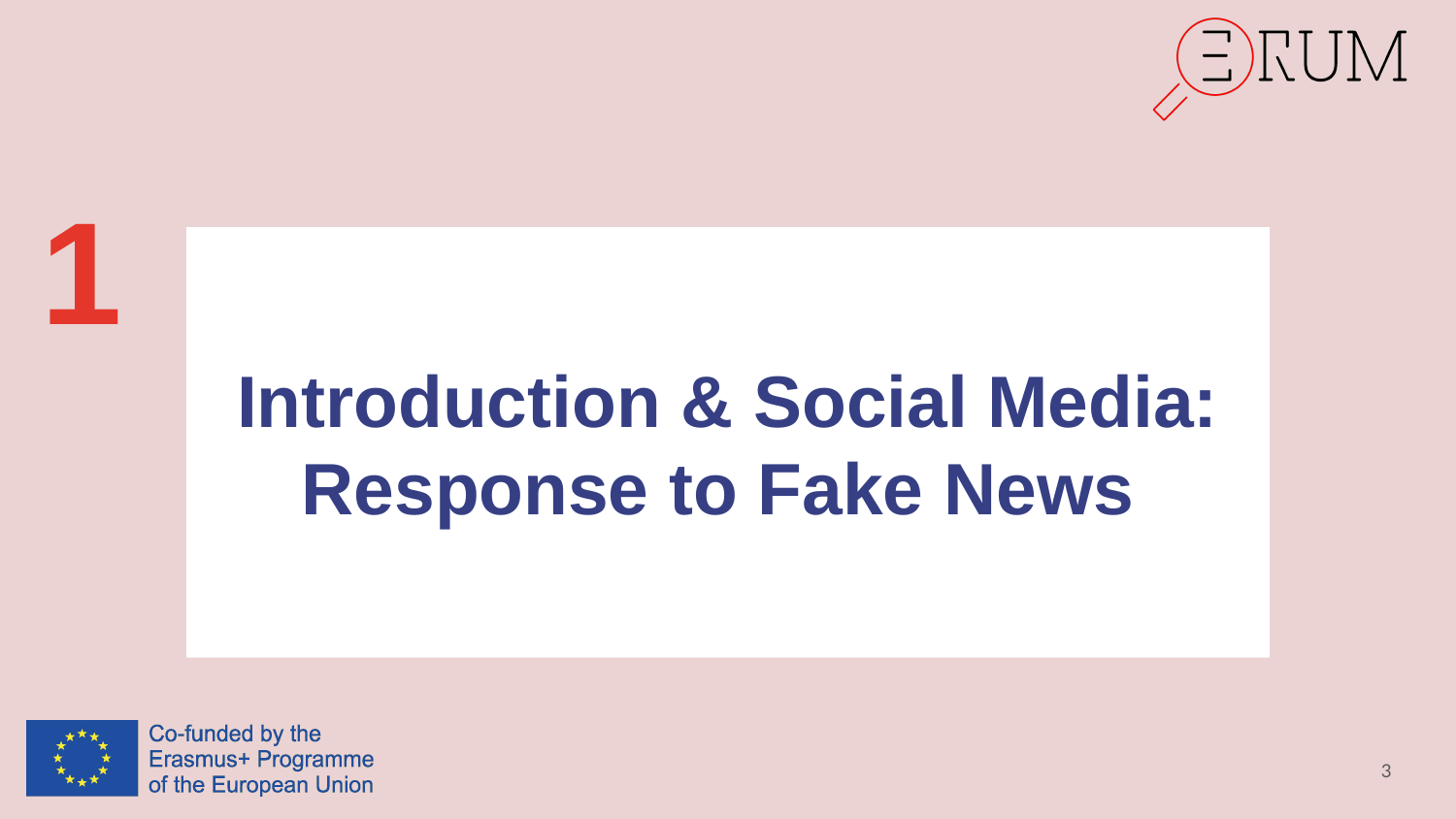

1
# Introduction & Social Media: Response to Fake News
3